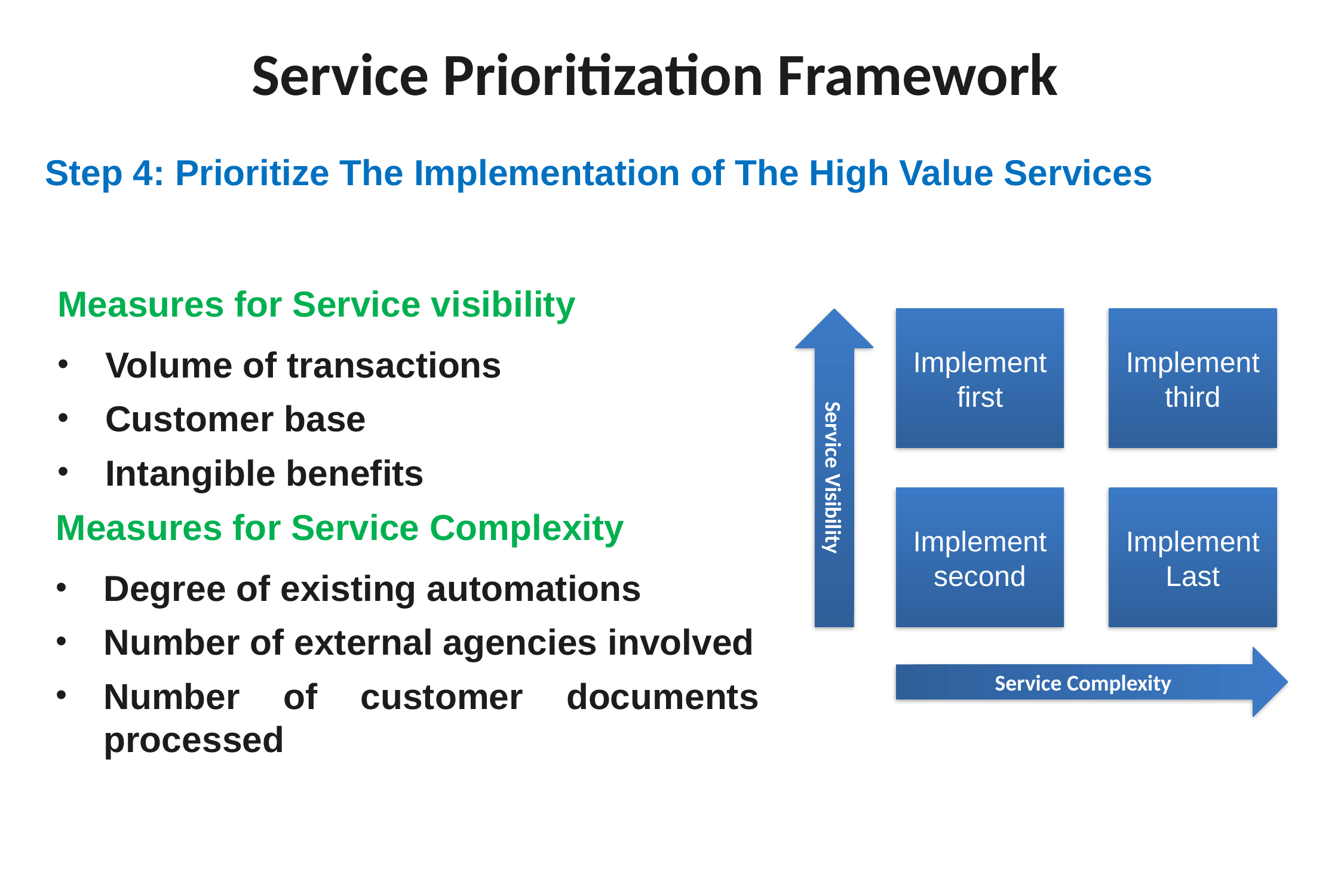

# Service Prioritization Framework
Step 4: Prioritize The Implementation of The High Value Services
Measures for Service visibility
Volume of transactions
Customer base
Intangible benefits
Service Visibility
Implement first
Implement third
Service Complexity
Implement second
Implement Last
Measures for Service Complexity
Degree of existing automations
Number of external agencies involved
Number of customer documents processed